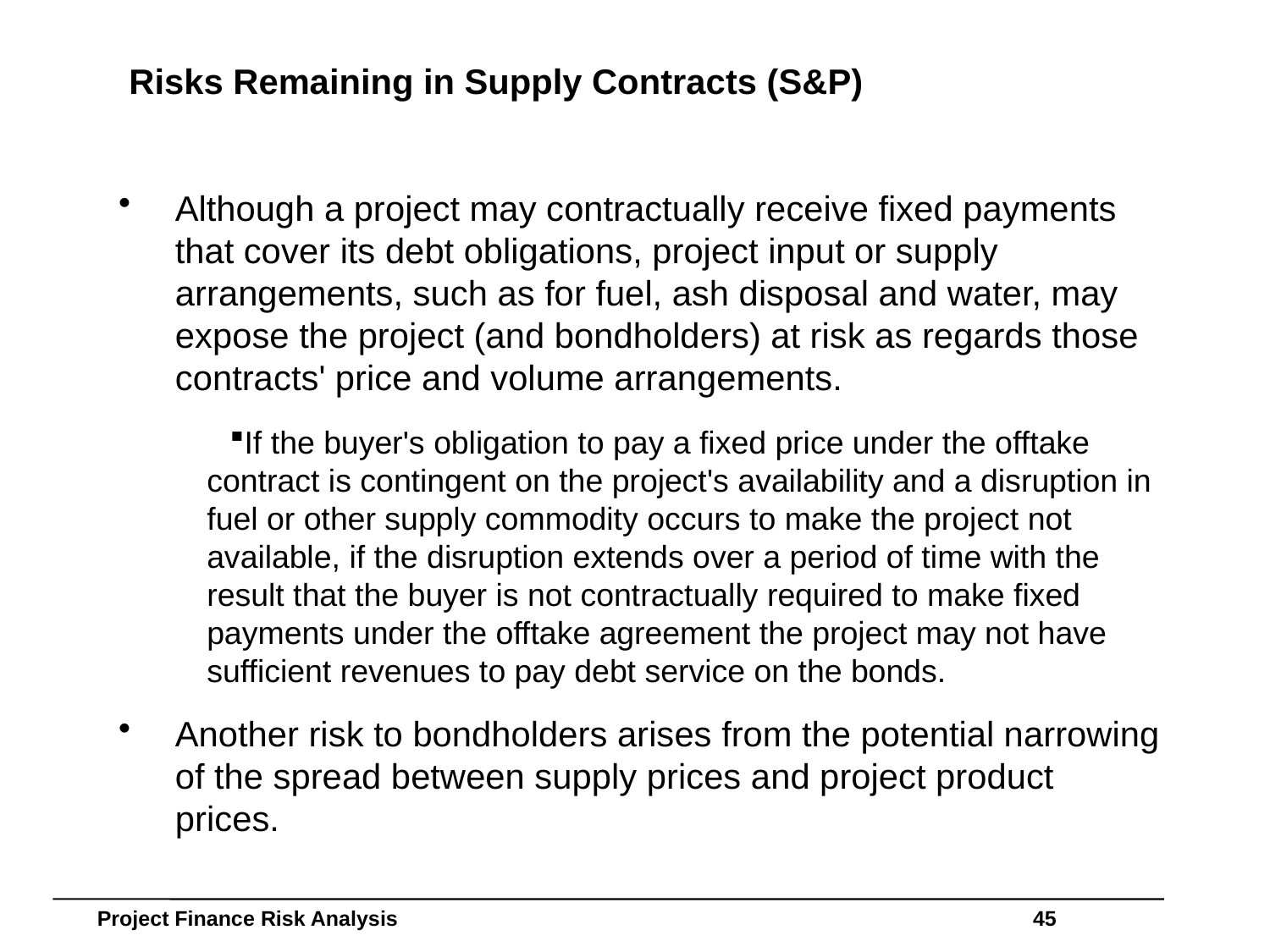

# Risks Remaining in Supply Contracts (S&P)
Although a project may contractually receive fixed payments that cover its debt obligations, project input or supply arrangements, such as for fuel, ash disposal and water, may expose the project (and bondholders) at risk as regards those contracts' price and volume arrangements.
If the buyer's obligation to pay a fixed price under the offtake contract is contingent on the project's availability and a disruption in fuel or other supply commodity occurs to make the project not available, if the disruption extends over a period of time with the result that the buyer is not contractually required to make fixed payments under the offtake agreement the project may not have sufficient revenues to pay debt service on the bonds.
Another risk to bondholders arises from the potential narrowing of the spread between supply prices and project product prices.